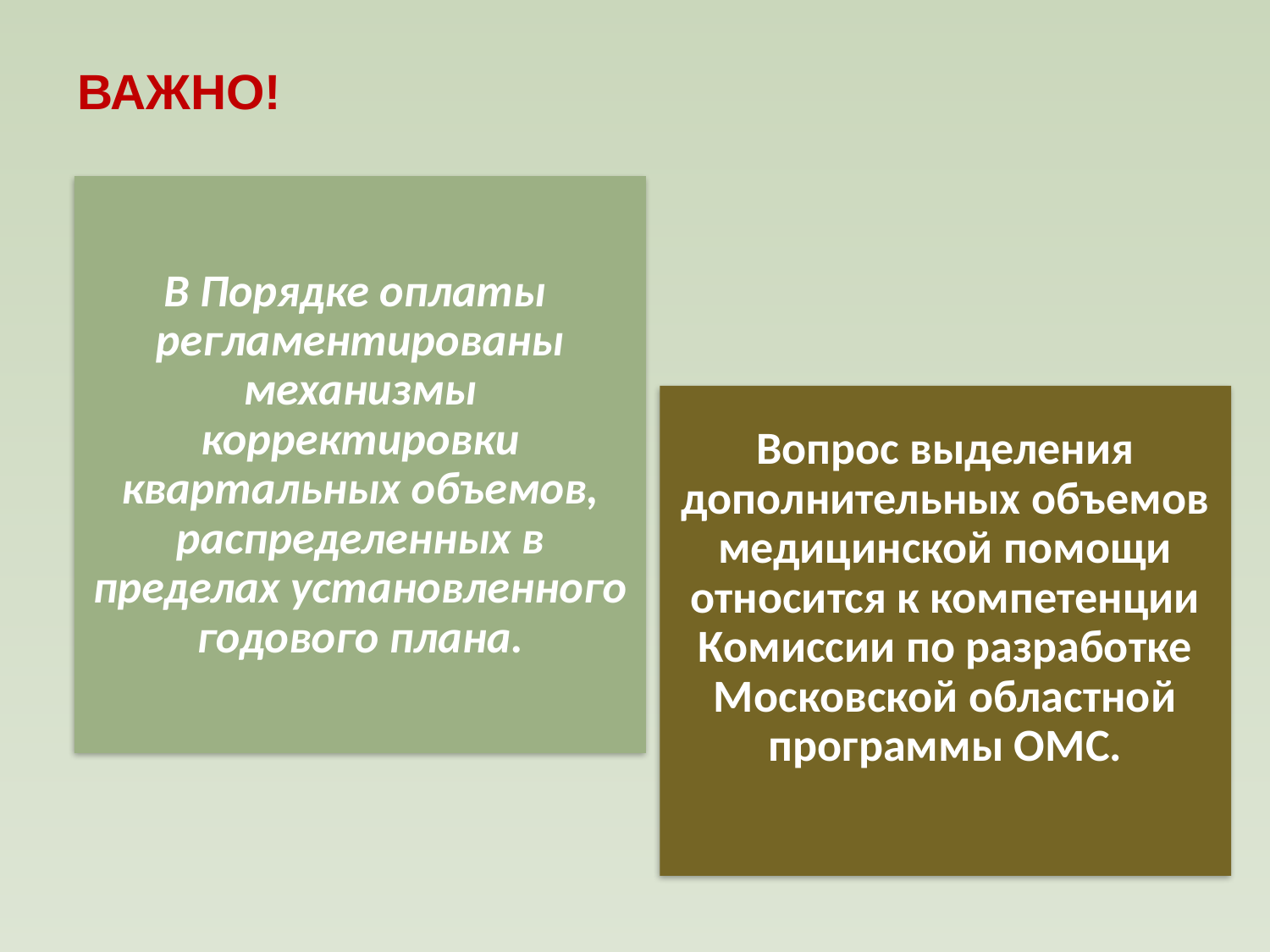

ВАЖНО!
В Порядке оплаты  регламентированы механизмы корректировки квартальных объемов, распределенных в пределах установленного годового плана.
Вопрос выделения дополнительных объемов медицинской помощи относится к компетенции Комиссии по разработке Московской областной программы ОМС.